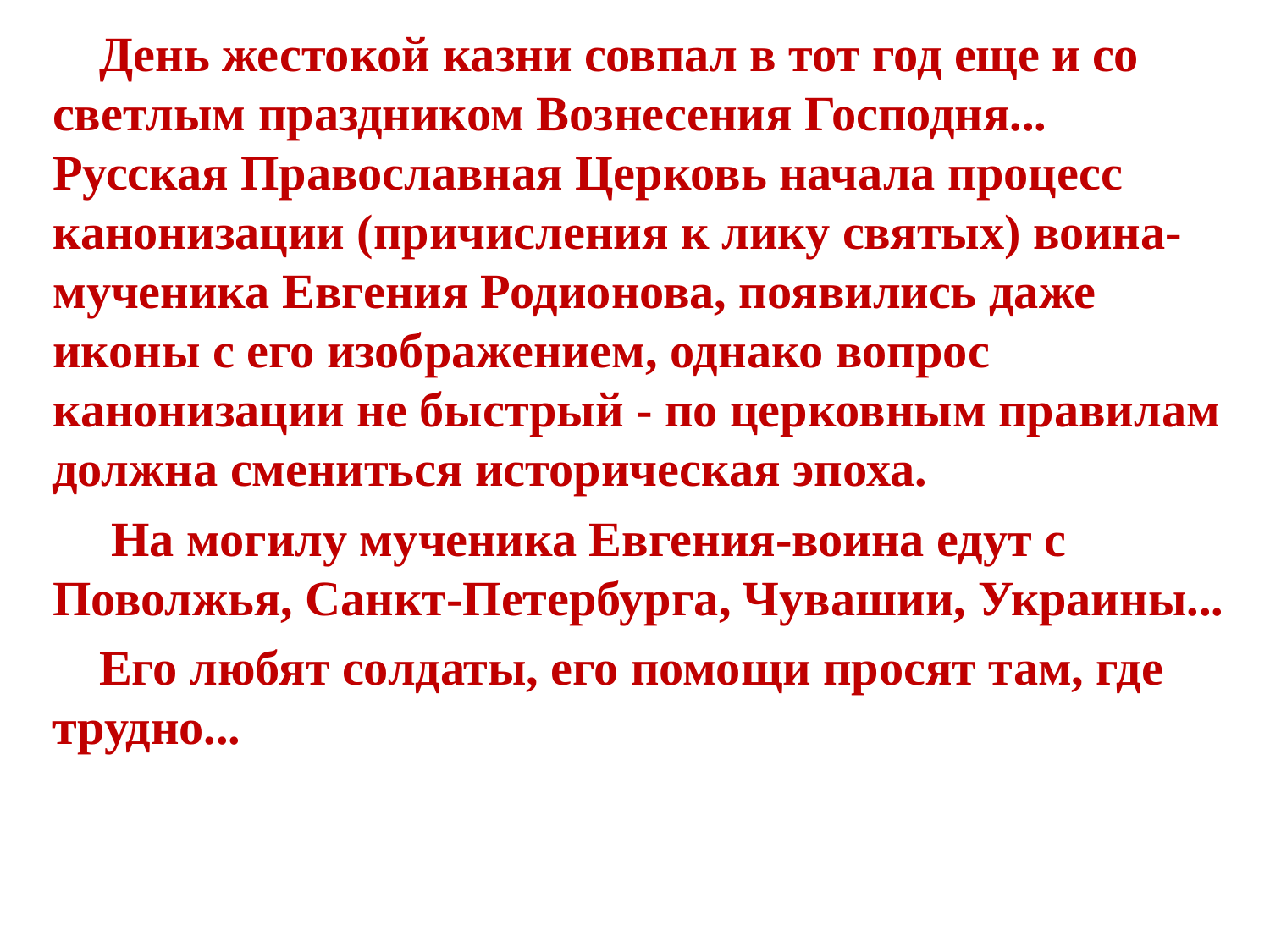

День жестокой казни совпал в тот год еще и со светлым праздником Вознесения Господня... 
Русская Православная Церковь начала процесс канонизации (причисления к лику святых) воина-мученика Евгения Родионова, появились даже иконы с его изображением, однако вопрос канонизации не быстрый - по церковным правилам должна смениться историческая эпоха.
 На могилу мученика Евгения-воина едут с Поволжья, Санкт-Петербурга, Чувашии, Украины...
Его любят солдаты, его помощи просят там, где трудно...